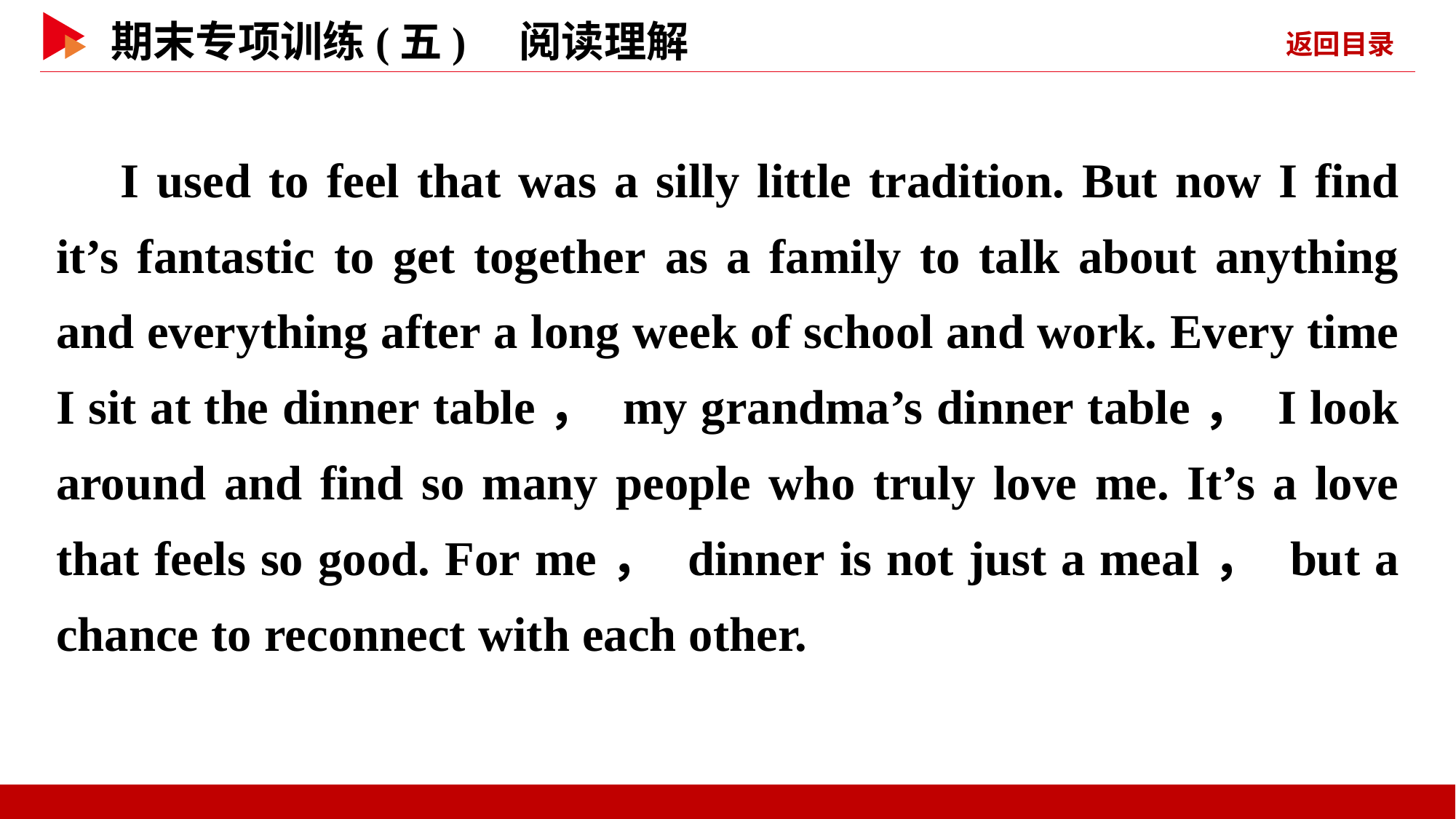

I used to feel that was a silly little tradition. But now I find it’s fantastic to get together as a family to talk about anything and everything after a long week of school and work. Every time I sit at the dinner table， my grandma’s dinner table， I look around and find so many people who truly love me. It’s a love that feels so good. For me， dinner is not just a meal， but a chance to reconnect with each other.